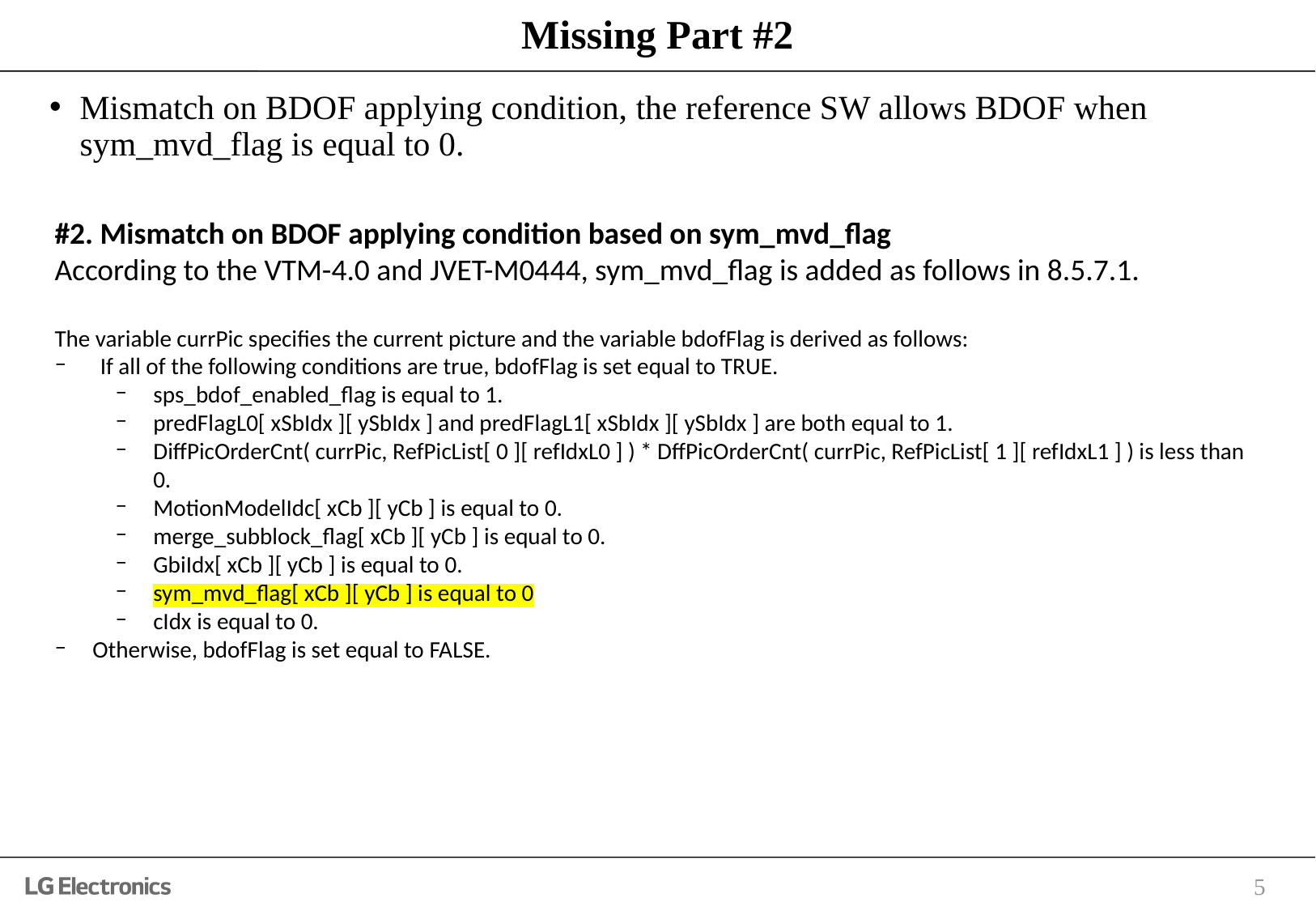

# Missing Part #2
Mismatch on BDOF applying condition, the reference SW allows BDOF when sym_mvd_flag is equal to 0.

#2. Mismatch on BDOF applying condition based on sym_mvd_flag
According to the VTM-4.0 and JVET-M0444, sym_mvd_flag is added as follows in 8.5.7.1.

The variable currPic specifies the current picture and the variable bdofFlag is derived as follows:
If all of the following conditions are true, bdofFlag is set equal to TRUE.
sps_bdof_enabled_flag is equal to 1.
predFlagL0[ xSbIdx ][ ySbIdx ] and predFlagL1[ xSbIdx ][ ySbIdx ] are both equal to 1.
DiffPicOrderCnt( currPic, RefPicList[ 0 ][ refIdxL0 ] ) * DffPicOrderCnt( currPic, RefPicList[ 1 ][ refIdxL1 ] ) is less than 0.
MotionModelIdc[ xCb ][ yCb ] is equal to 0.
merge_subblock_flag[ xCb ][ yCb ] is equal to 0.
GbiIdx[ xCb ][ yCb ] is equal to 0.
sym_mvd_flag[ xCb ][ yCb ] is equal to 0
cIdx is equal to 0.
Otherwise, bdofFlag is set equal to FALSE.
5